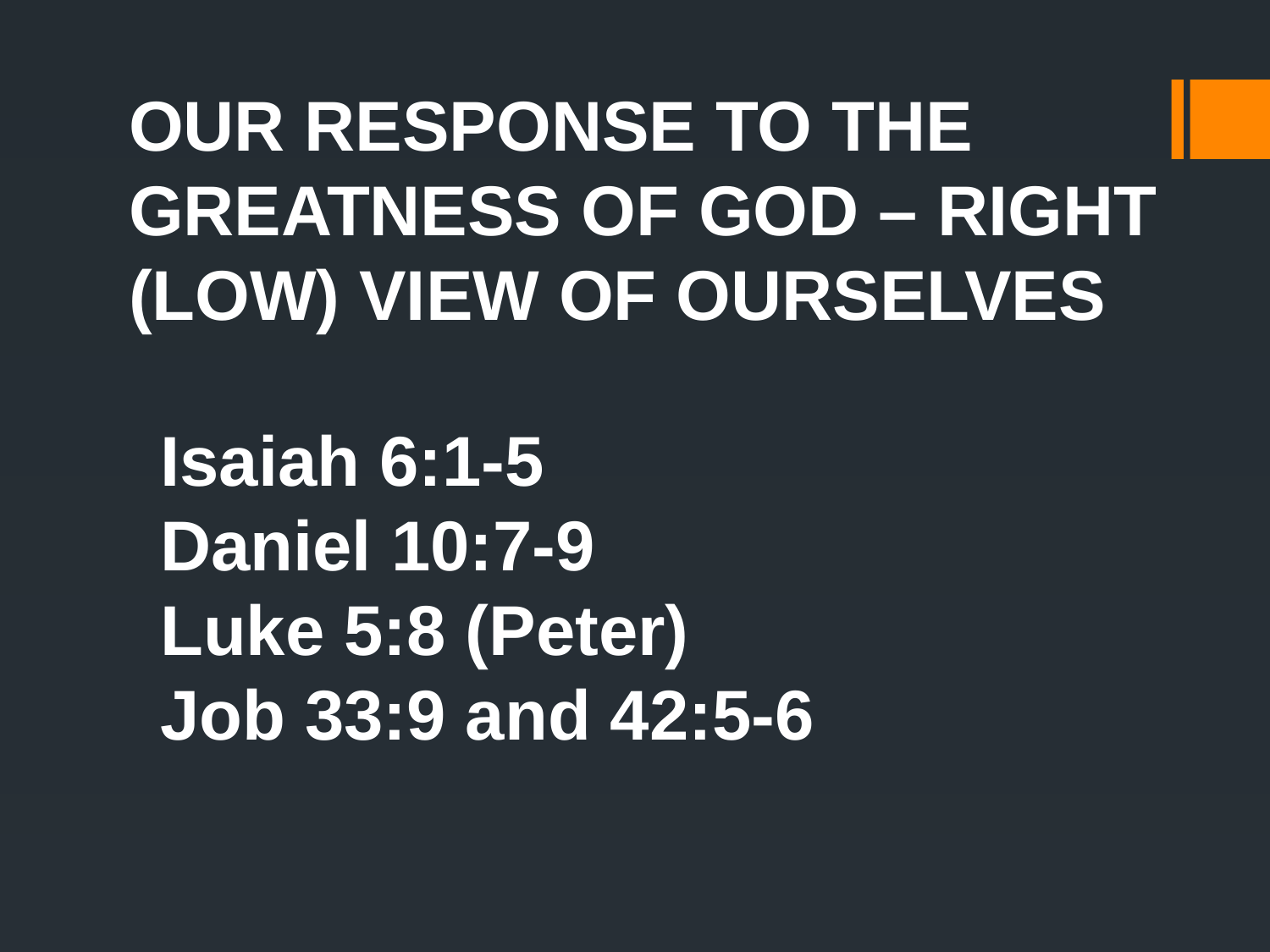

Our response to the greatness of God – Right (low) view of ourselves
Isaiah 6:1-5
Daniel 10:7-9
Luke 5:8 (Peter)
Job 33:9 and 42:5-6